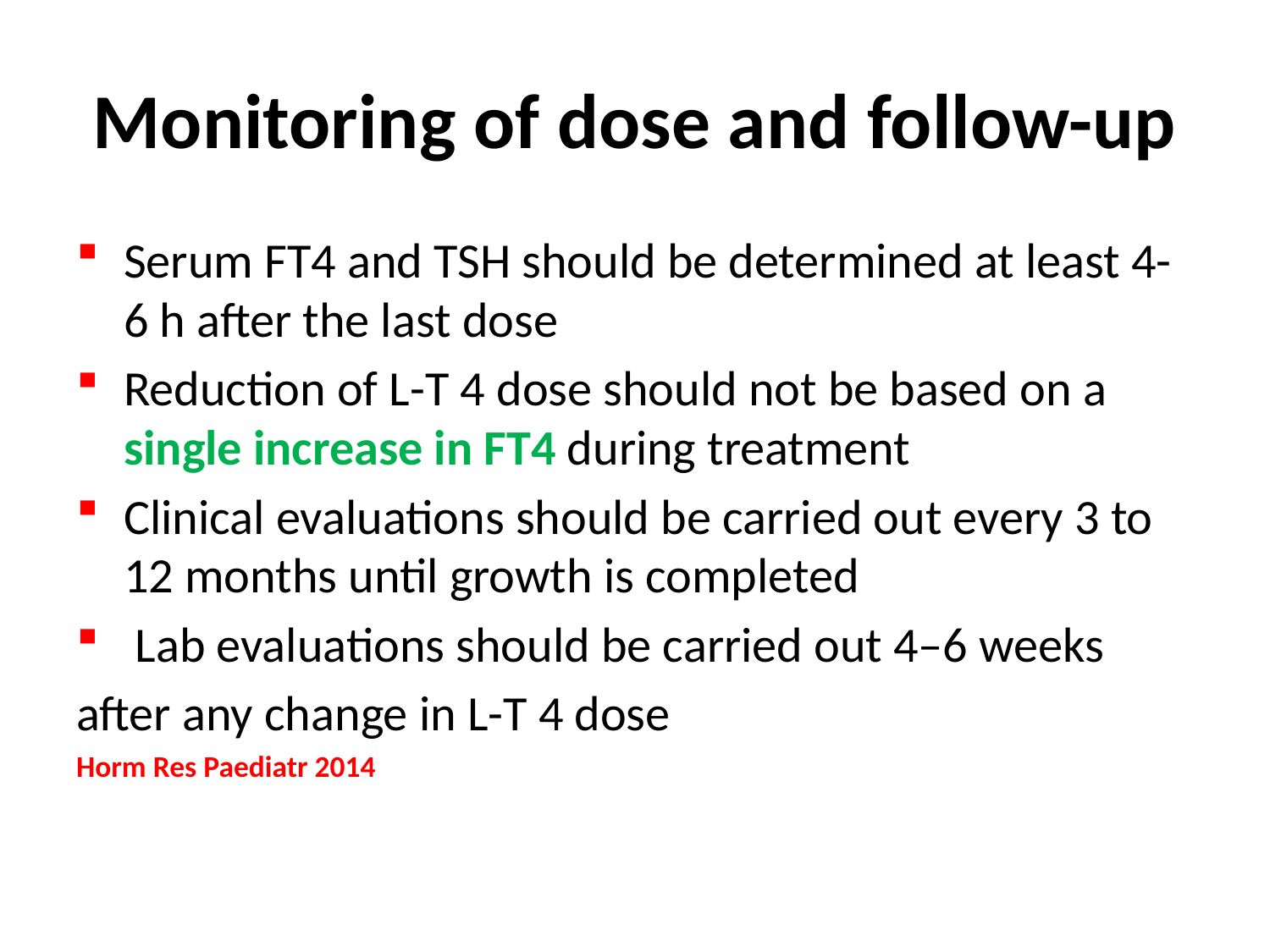

# Monitoring of dose and follow-up
Serum FT4 and TSH should be determined at least 4-6 h after the last dose
Reduction of L-T 4 dose should not be based on a single increase in FT4 during treatment
Clinical evaluations should be carried out every 3 to 12 months until growth is completed
 Lab evaluations should be carried out 4–6 weeks
after any change in L-T 4 dose
Horm Res Paediatr 2014